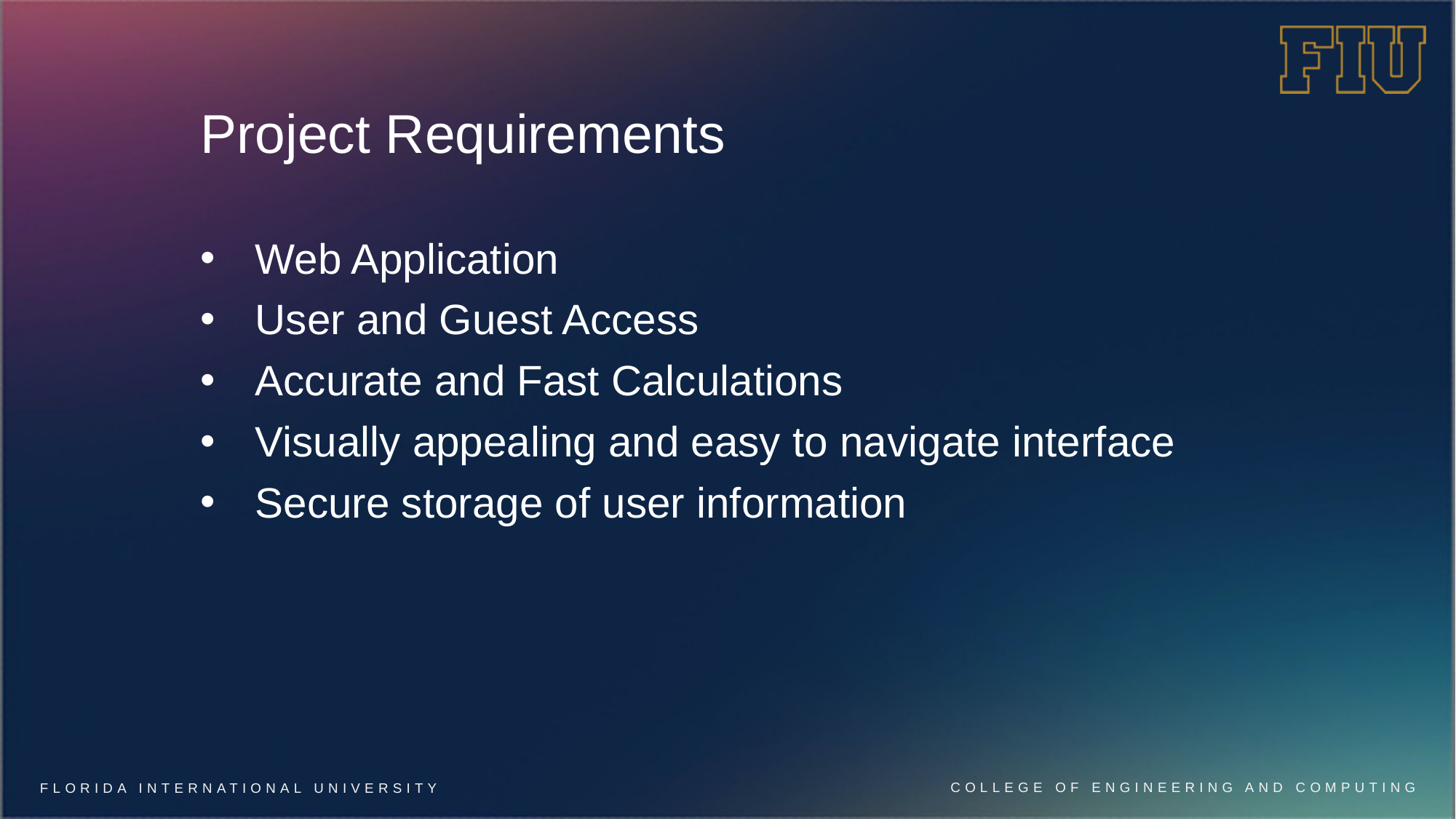

# Project Requirements
Web Application
User and Guest Access
Accurate and Fast Calculations
Visually appealing and easy to navigate interface
Secure storage of user information